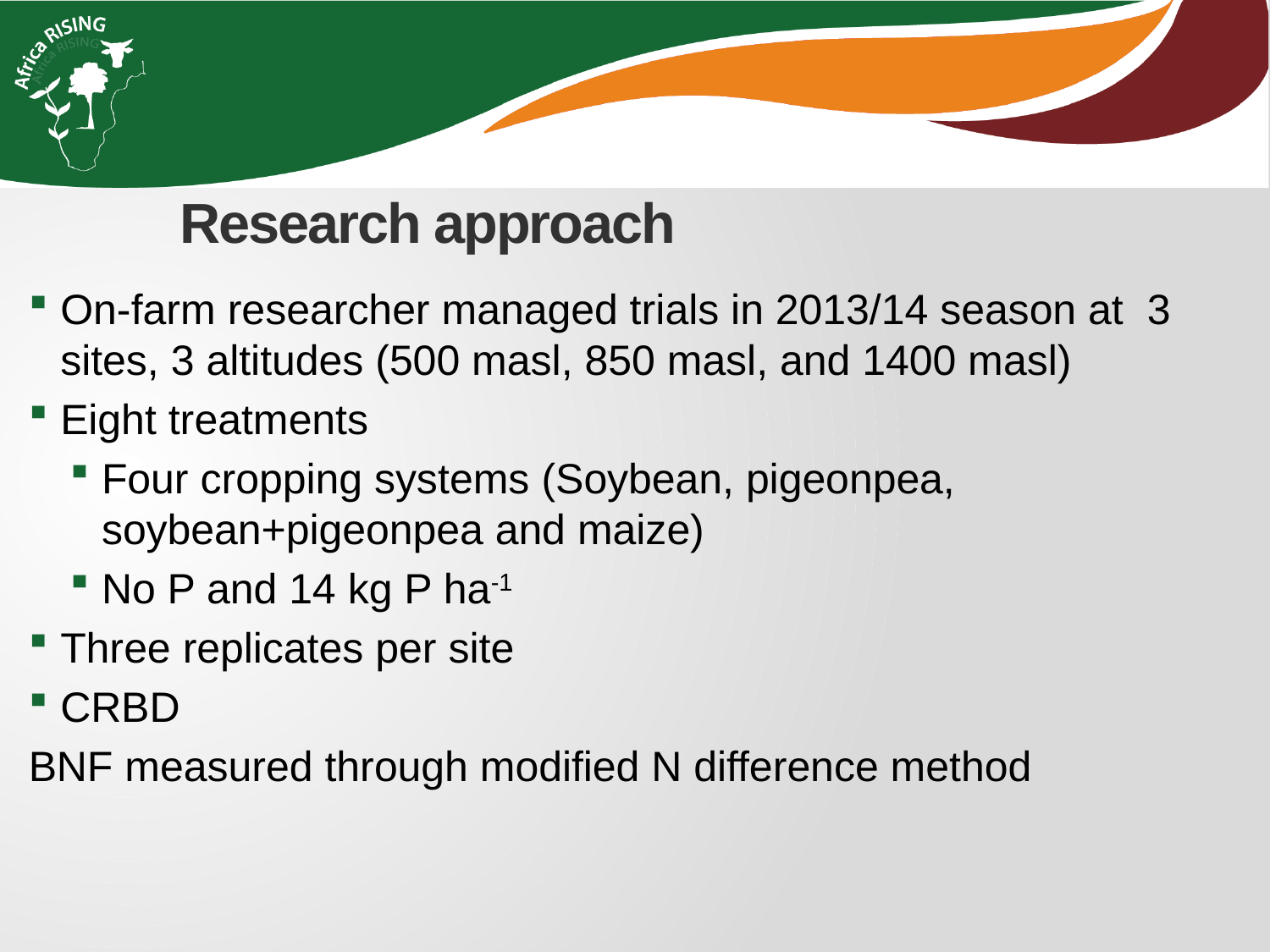

# Research approach
On-farm researcher managed trials in 2013/14 season at  3 sites, 3 altitudes (500 masl, 850 masl, and 1400 masl)
Eight treatments
Four cropping systems (Soybean, pigeonpea, soybean+pigeonpea and maize)
No P and 14 kg P ha-1
Three replicates per site
CRBD
BNF measured through modified N difference method